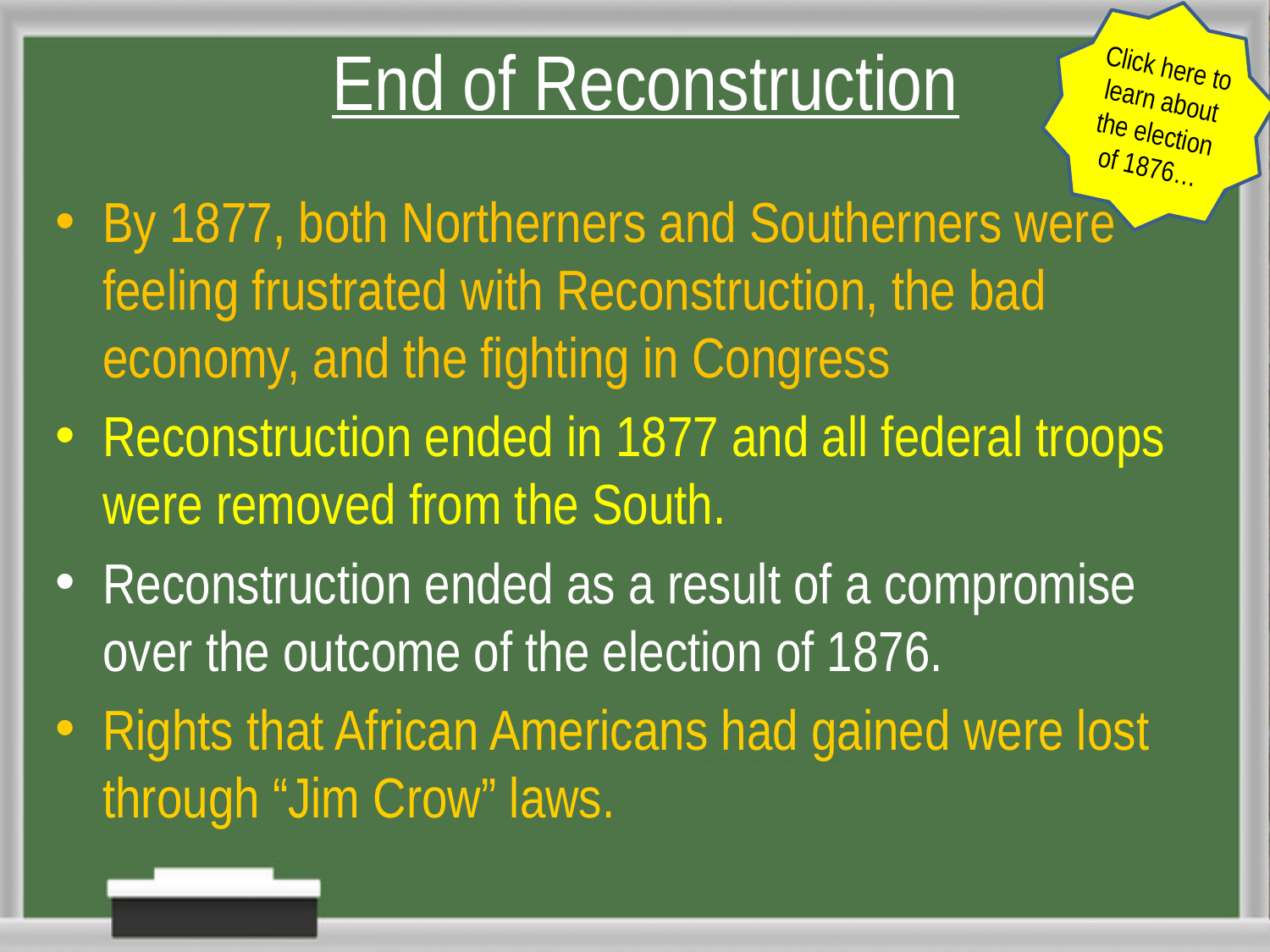

# End of Reconstruction
Click here to learn about the election of 1876…
By 1877, both Northerners and Southerners were feeling frustrated with Reconstruction, the bad economy, and the fighting in Congress
Reconstruction ended in 1877 and all federal troops were removed from the South.
Reconstruction ended as a result of a compromise over the outcome of the election of 1876.
Rights that African Americans had gained were lost through “Jim Crow” laws.